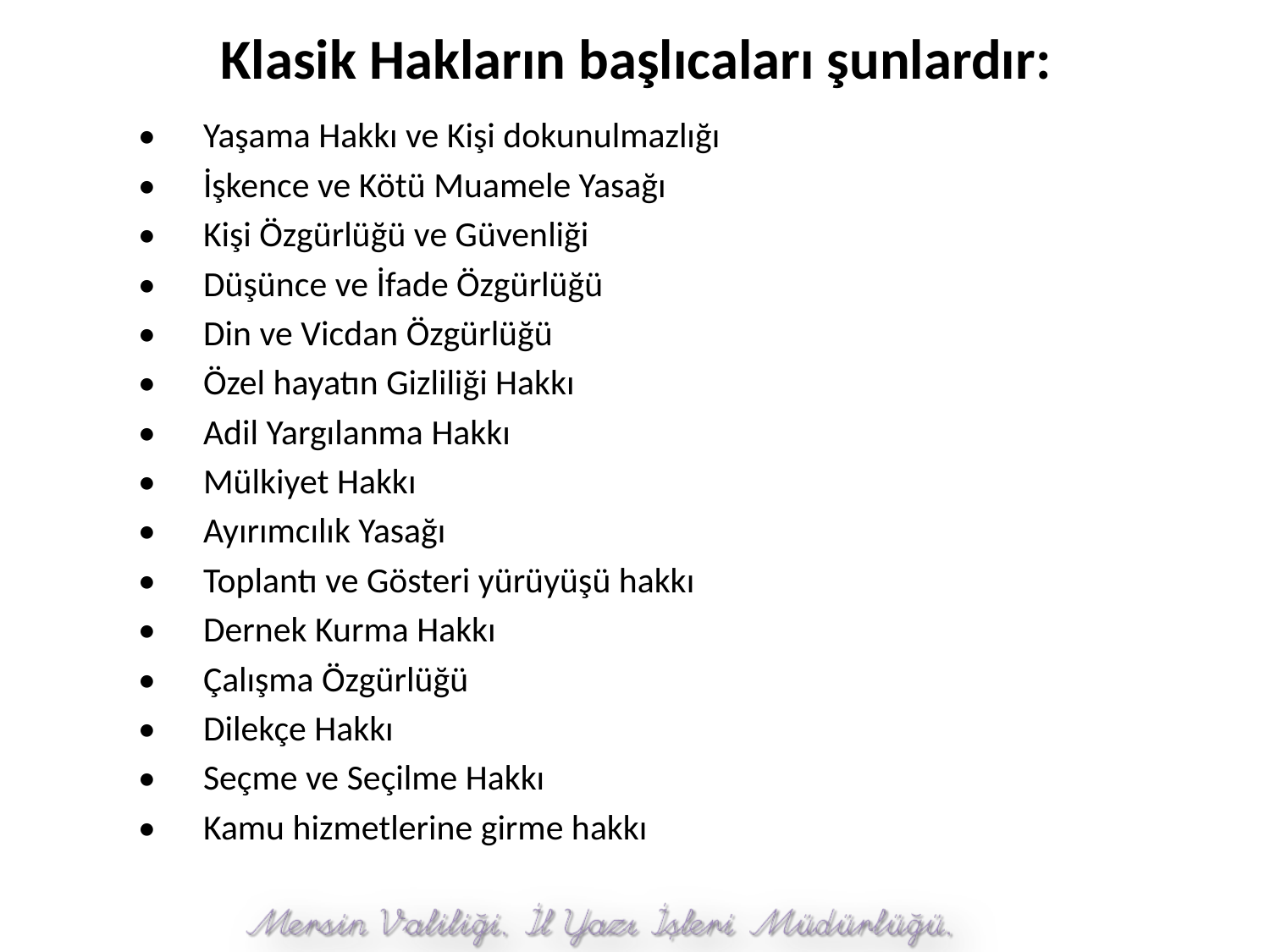

# Klasik Hakların başlıcaları şunlardır:
•	Yaşama Hakkı ve Kişi dokunulmazlığı
•	İşkence ve Kötü Muamele Yasağı
•	Kişi Özgürlüğü ve Güvenliği
•	Düşünce ve İfade Özgürlüğü
•	Din ve Vicdan Özgürlüğü
•	Özel hayatın Gizliliği Hakkı
•	Adil Yargılanma Hakkı
•	Mülkiyet Hakkı
•	Ayırımcılık Yasağı
•	Toplantı ve Gösteri yürüyüşü hakkı
•	Dernek Kurma Hakkı
•	Çalışma Özgürlüğü
•	Dilekçe Hakkı
•	Seçme ve Seçilme Hakkı
•	Kamu hizmetlerine girme hakkı